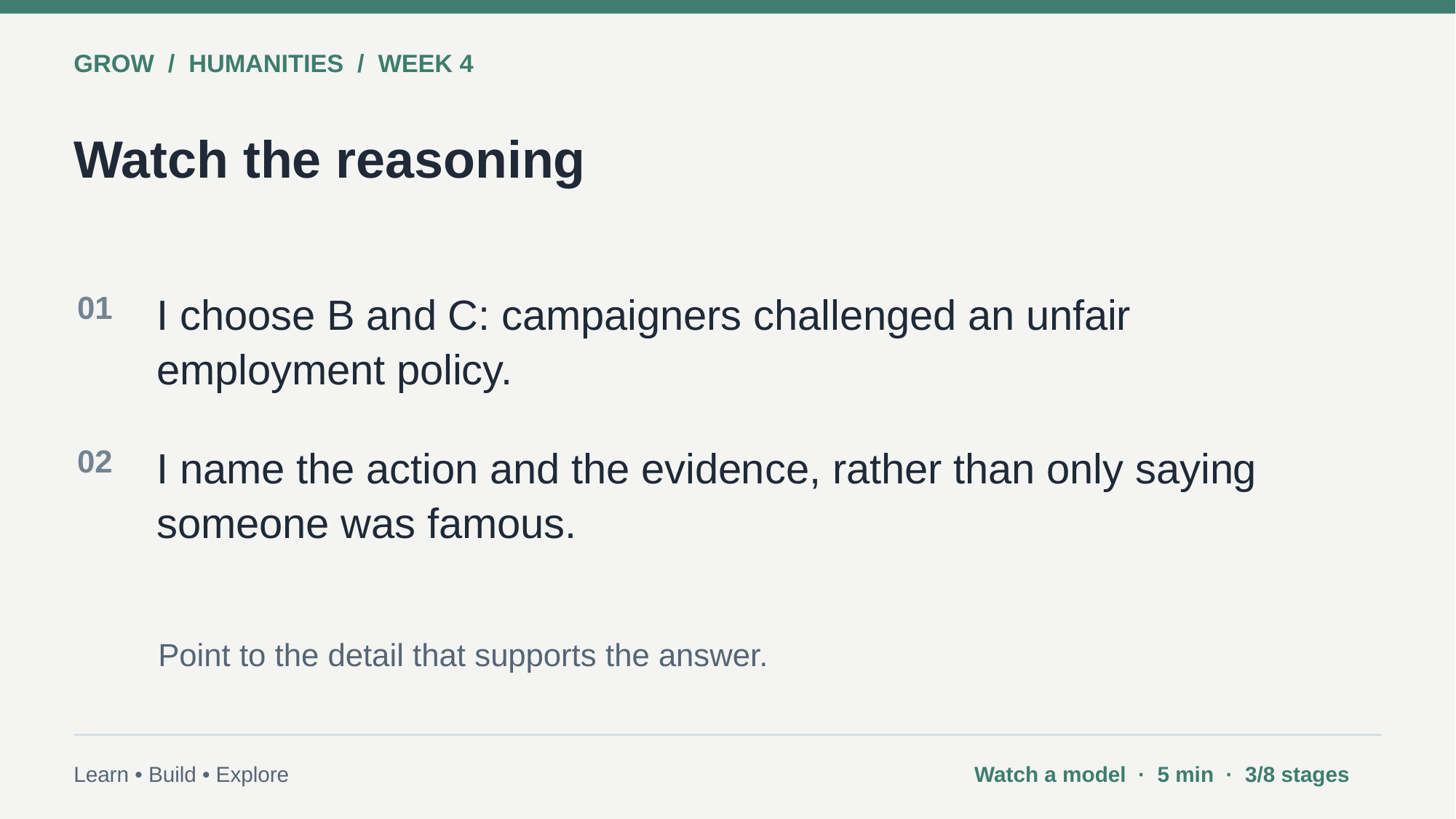

GROW  /  HUMANITIES  /  WEEK 4
Watch the reasoning
01
I choose B and C: campaigners challenged an unfair employment policy.
02
I name the action and the evidence, rather than only saying someone was famous.
Point to the detail that supports the answer.

Learn • Build • Explore
Watch a model  ·  5 min  ·  3/8 stages